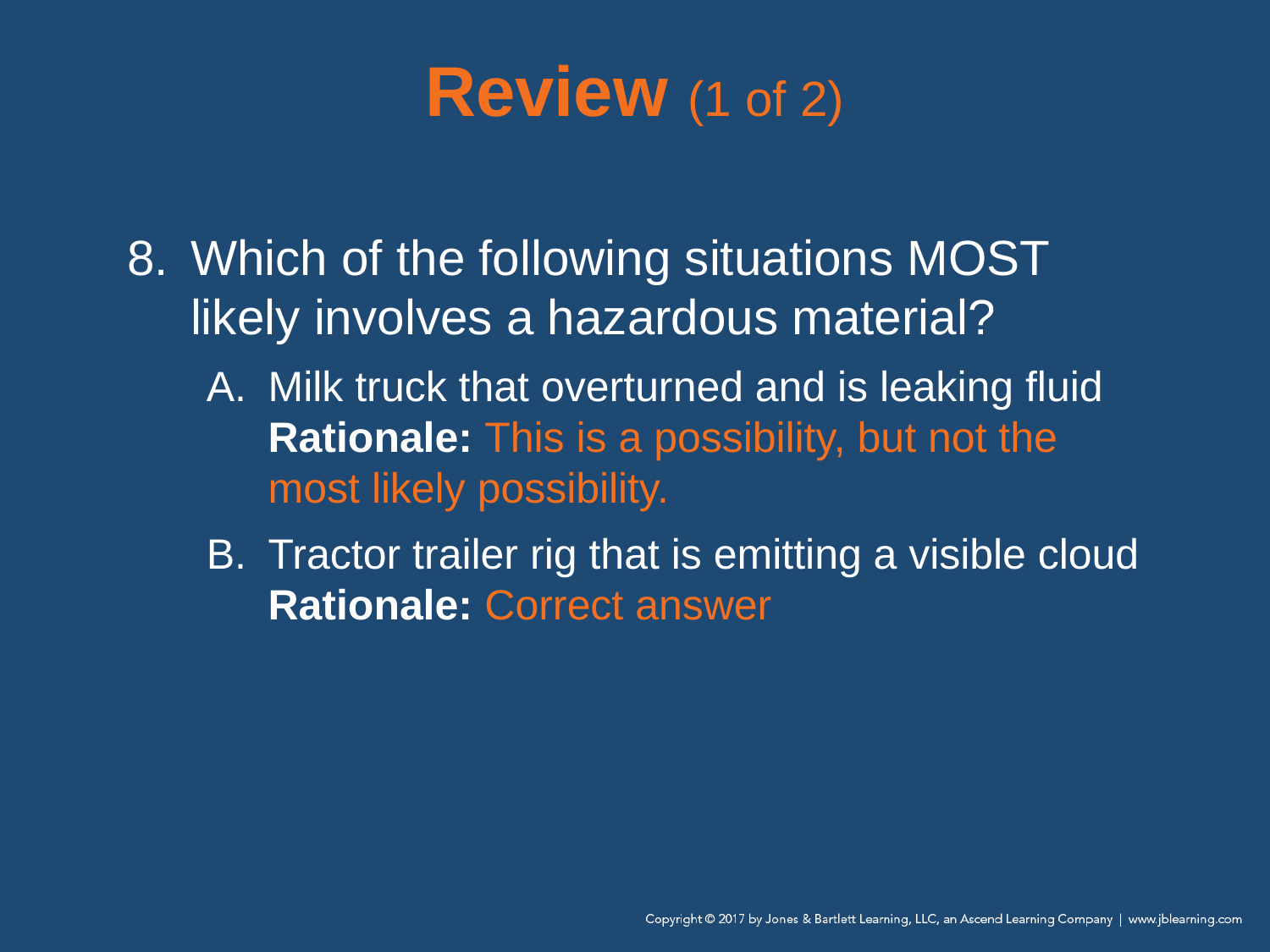

# Review (1 of 2)
Which of the following situations MOST likely involves a hazardous material?
Milk truck that overturned and is leaking fluid
Rationale: This is a possibility, but not the most likely possibility.
Tractor trailer rig that is emitting a visible cloud
Rationale: Correct answer